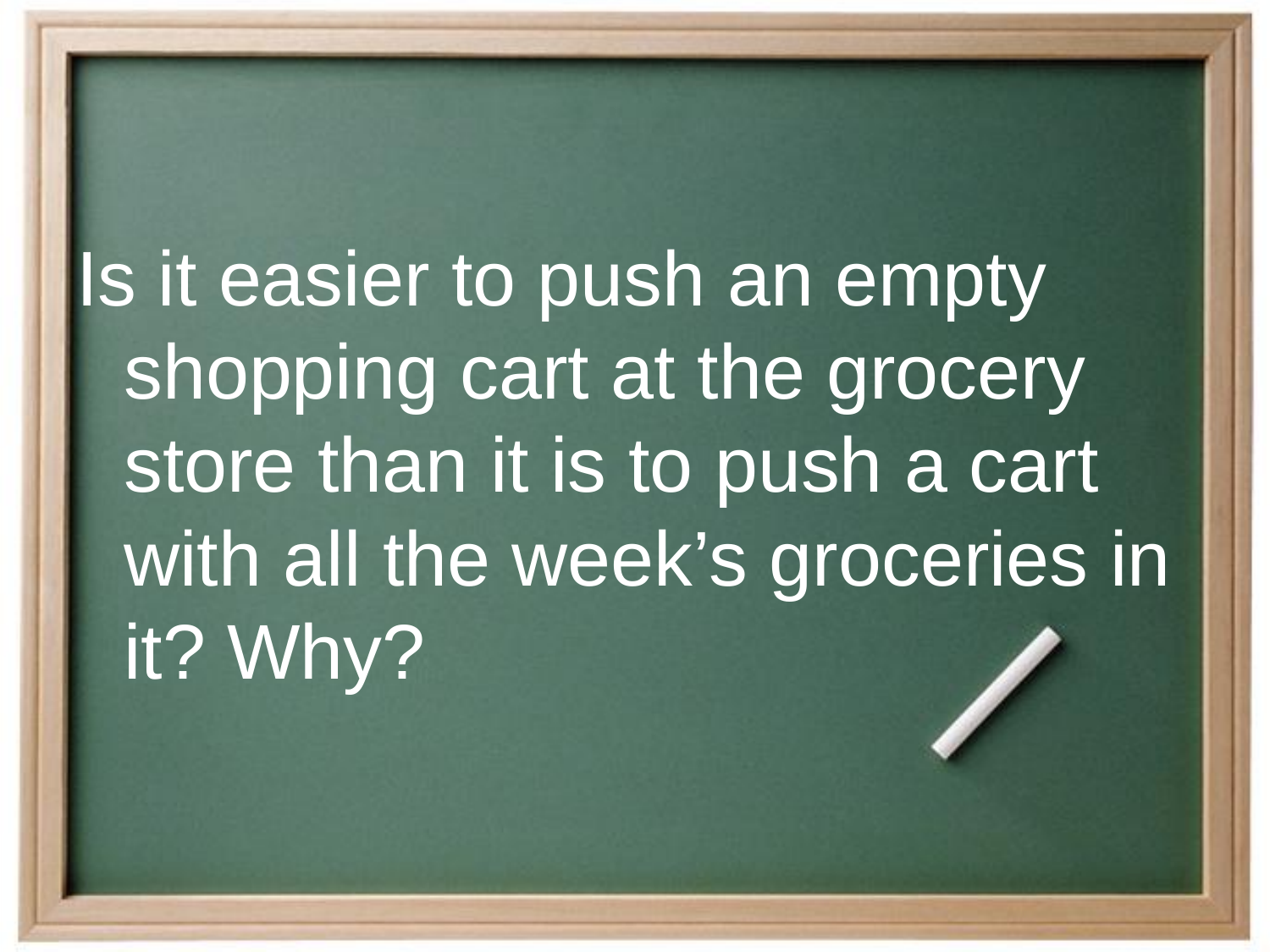

#
Is it easier to push an empty shopping cart at the grocery store than it is to push a cart with all the week’s groceries in it? Why?